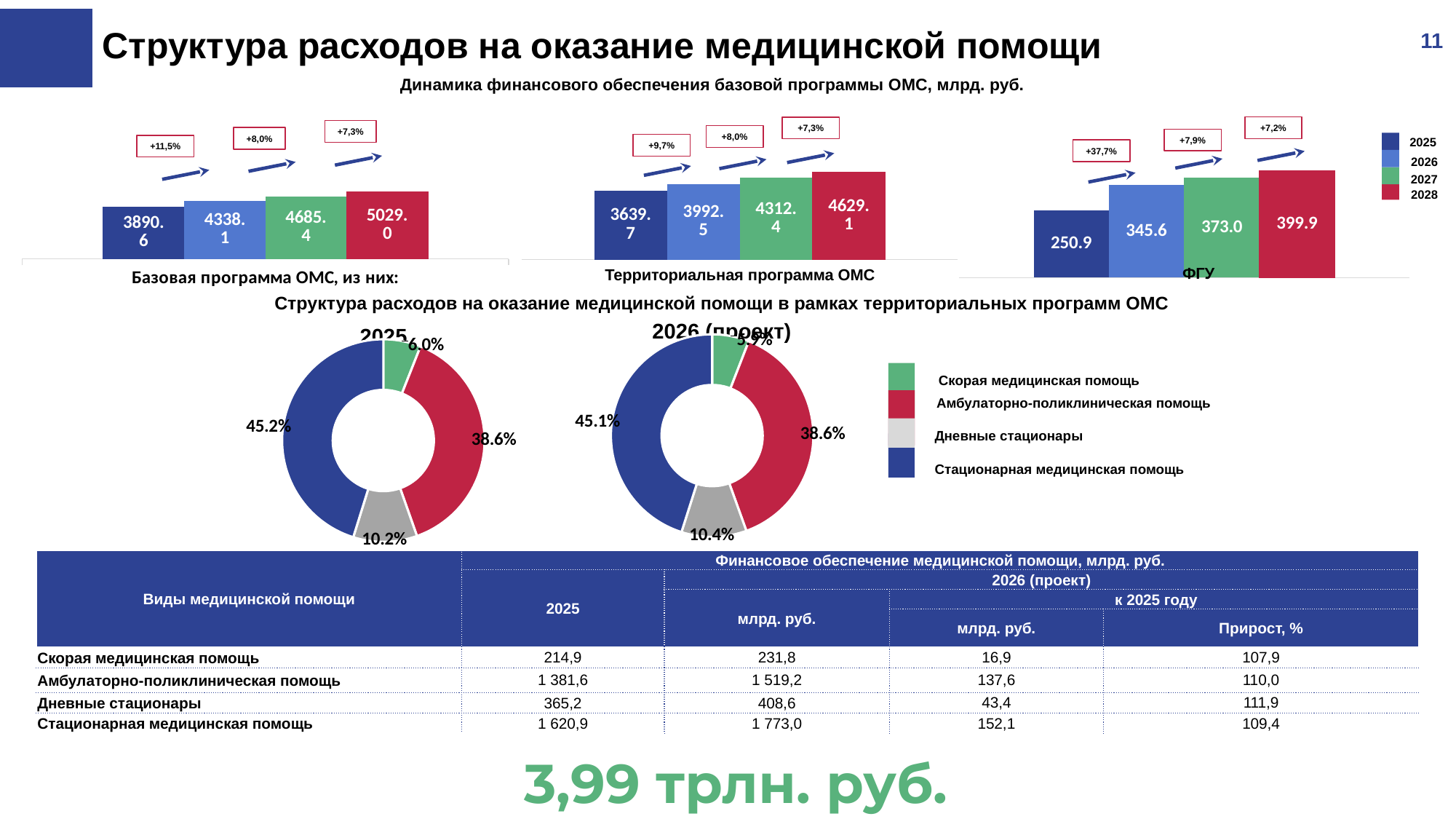

Структура расходов на оказание медицинской помощи
11
Динамика финансового обеспечения базовой программы ОМС, млрд. руб.
+7,2%
+7,3%
+7,3%
+8,0%
+8,0%
+7,9%
2025

+9,7%
+11,5%
+37,7%

### Chart

| Category | 2024 | 2025 | 2026 | 2027 |
|---|---|---|---|---|
| Субвенция ТФОМС | 3639.7 | 3992.5 | 4312.4 | 4629.1 |
2026

### Chart

| Category | 2024 | 2025 | 2026 | 2027 |
|---|---|---|---|---|
| Базовая программа ОМС, из них: | 3890.6 | 4338.1 | 4685.4 | 5029.0 |

### Chart

| Category | 2025 | 2026 | 2027 | 2028 |
|---|---|---|---|---|
| ФГУ | 250.9 | 345.6 | 373.0 | 399.9 |
2027

2028

ФГУ
Территориальная программа ОМС
Структура расходов на оказание медицинской помощи в рамках территориальных программ ОМС
2026 (проект)
2025

### Chart

| Category | Продажи |
|---|---|
| Скорая МП | 0.059 |
| АПП | 0.386 |
| ДС | 0.104 |
| КС | 0.451 |

### Chart

| Category | Продажи |
|---|---|
| Скорая МП | 0.06 |
| АПП | 0.386 |
| ДС | 0.102 |
| КС | 0.452 |
Скорая медицинская помощь
Амбулаторно-поликлиническая помощь

Дневные стационары
Стационарная медицинская помощь

| Виды медицинской помощи | Финансовое обеспечение медицинской помощи, млрд. руб. |  |  |  |
| --- | --- | --- | --- | --- |
|  | 2025 | 2026 (проект) |  |  |
|  |  | млрд. руб. | к 2025 году |  |
|  |  |  | млрд. руб. | Прирост, % |
| Скорая медицинская помощь | 214,9 | 231,8 | 16,9 | 107,9 |
| Амбулаторно-поликлиническая помощь | 1 381,6 | 1 519,2 | 137,6 | 110,0 |
| Дневные стационары | 365,2 | 408,6 | 43,4 | 111,9 |
| Стационарная медицинская помощь | 1 620,9 | 1 773,0 | 152,1 | 109,4 |
3,99 трлн. руб.